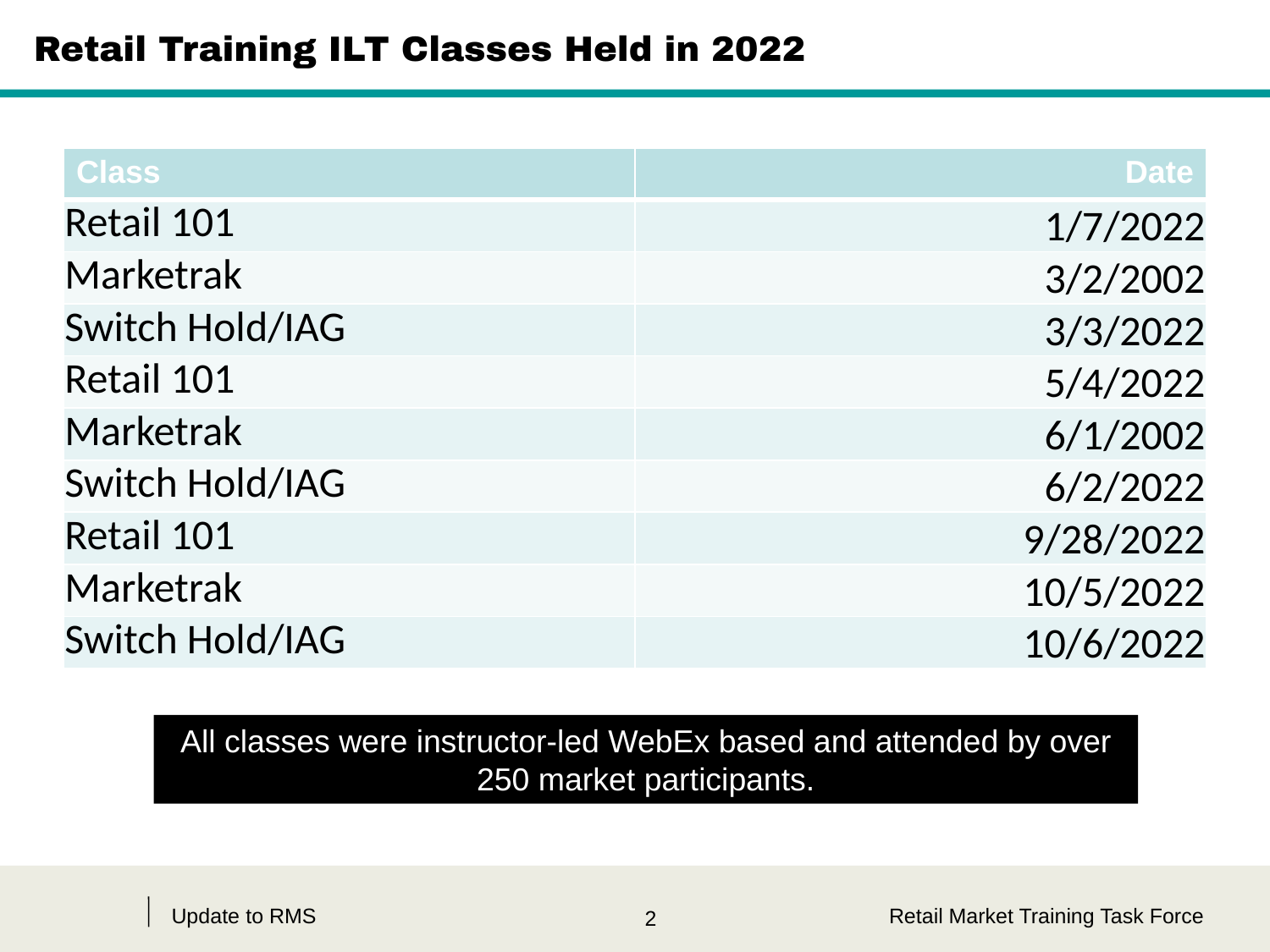

# Retail Training ILT Classes Held in 2022
| Class | Date |
| --- | --- |
| Retail 101 | 1/7/2022 |
| Marketrak | 3/2/2002 |
| Switch Hold/IAG | 3/3/2022 |
| Retail 101 | 5/4/2022 |
| Marketrak | 6/1/2002 |
| Switch Hold/IAG | 6/2/2022 |
| Retail 101 | 9/28/2022 |
| Marketrak | 10/5/2022 |
| Switch Hold/IAG | 10/6/2022 |
All classes were instructor-led WebEx based and attended by over 250 market participants.
Update to RMS
Retail Market Training Task Force